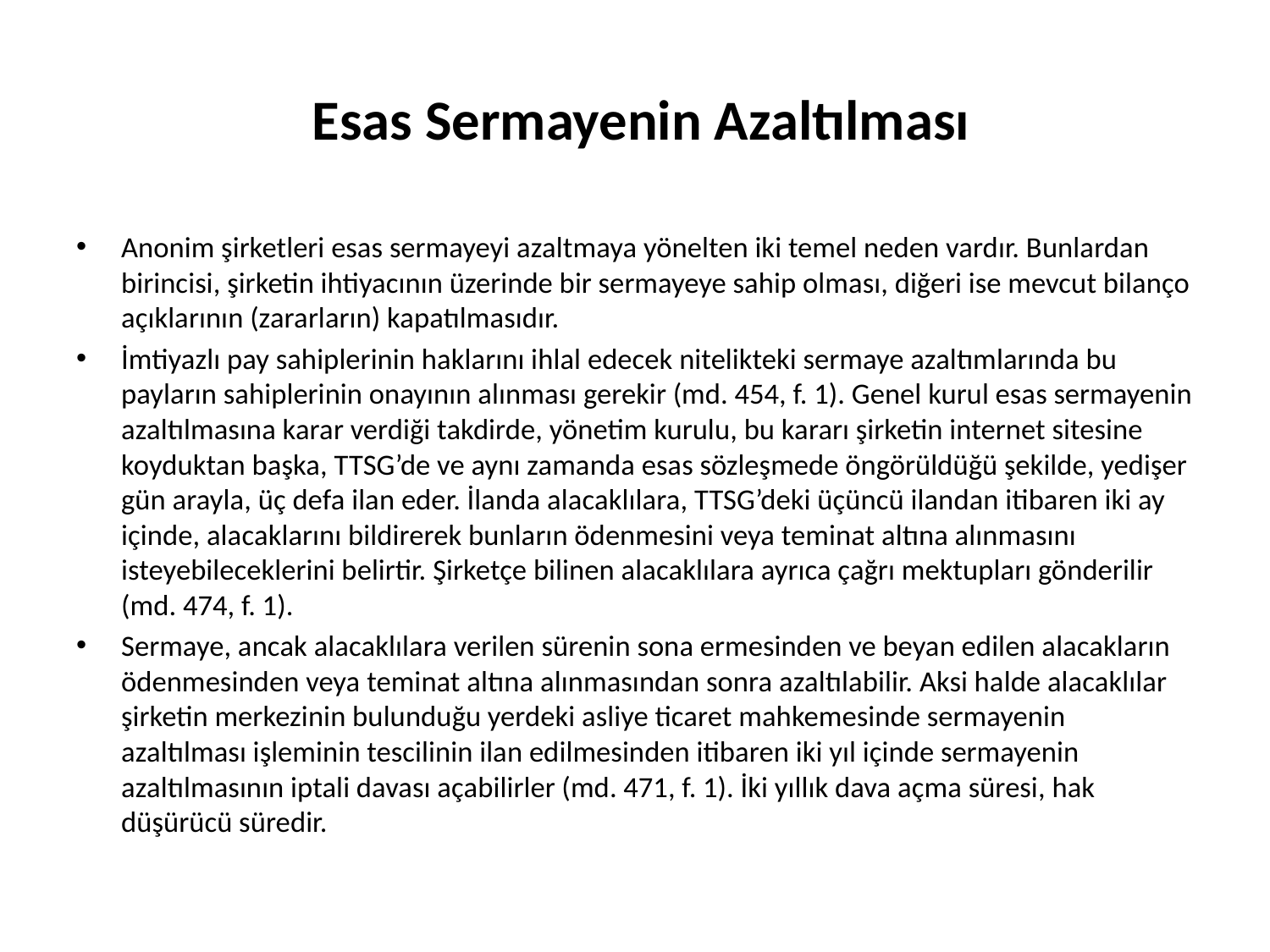

# Esas Sermayenin Azaltılması
Anonim şirketleri esas sermayeyi azaltmaya yönelten iki temel neden vardır. Bunlardan birincisi, şirketin ihtiyacının üzerinde bir sermayeye sahip olması, diğeri ise mevcut bilanço açıklarının (zararların) kapatılmasıdır.
İmtiyazlı pay sahiplerinin haklarını ihlal edecek nitelikteki sermaye azaltımlarında bu payların sahiplerinin onayının alınması gerekir (md. 454, f. 1). Genel kurul esas sermayenin azaltılmasına karar verdiği takdirde, yönetim kurulu, bu kararı şirketin internet sitesine koyduktan başka, TTSG’de ve aynı zamanda esas sözleşmede öngörüldüğü şekilde, yedişer gün arayla, üç defa ilan eder. İlanda alacaklılara, TTSG’deki üçüncü ilandan itibaren iki ay içinde, alacaklarını bildirerek bunların ödenmesini veya teminat altına alınmasını isteyebileceklerini belirtir. Şirketçe bilinen alacaklılara ayrıca çağrı mektupları gönderilir (md. 474, f. 1).
Sermaye, ancak alacaklılara verilen sürenin sona ermesinden ve beyan edilen alacakların ödenmesinden veya teminat altına alınmasından sonra azaltılabilir. Aksi halde alacaklılar şirketin merkezinin bulunduğu yerdeki asliye ticaret mahkemesinde sermayenin azaltılması işleminin tescilinin ilan edilmesinden itibaren iki yıl içinde sermayenin azaltılmasının iptali davası açabilirler (md. 471, f. 1). İki yıllık dava açma süresi, hak düşürücü süredir.